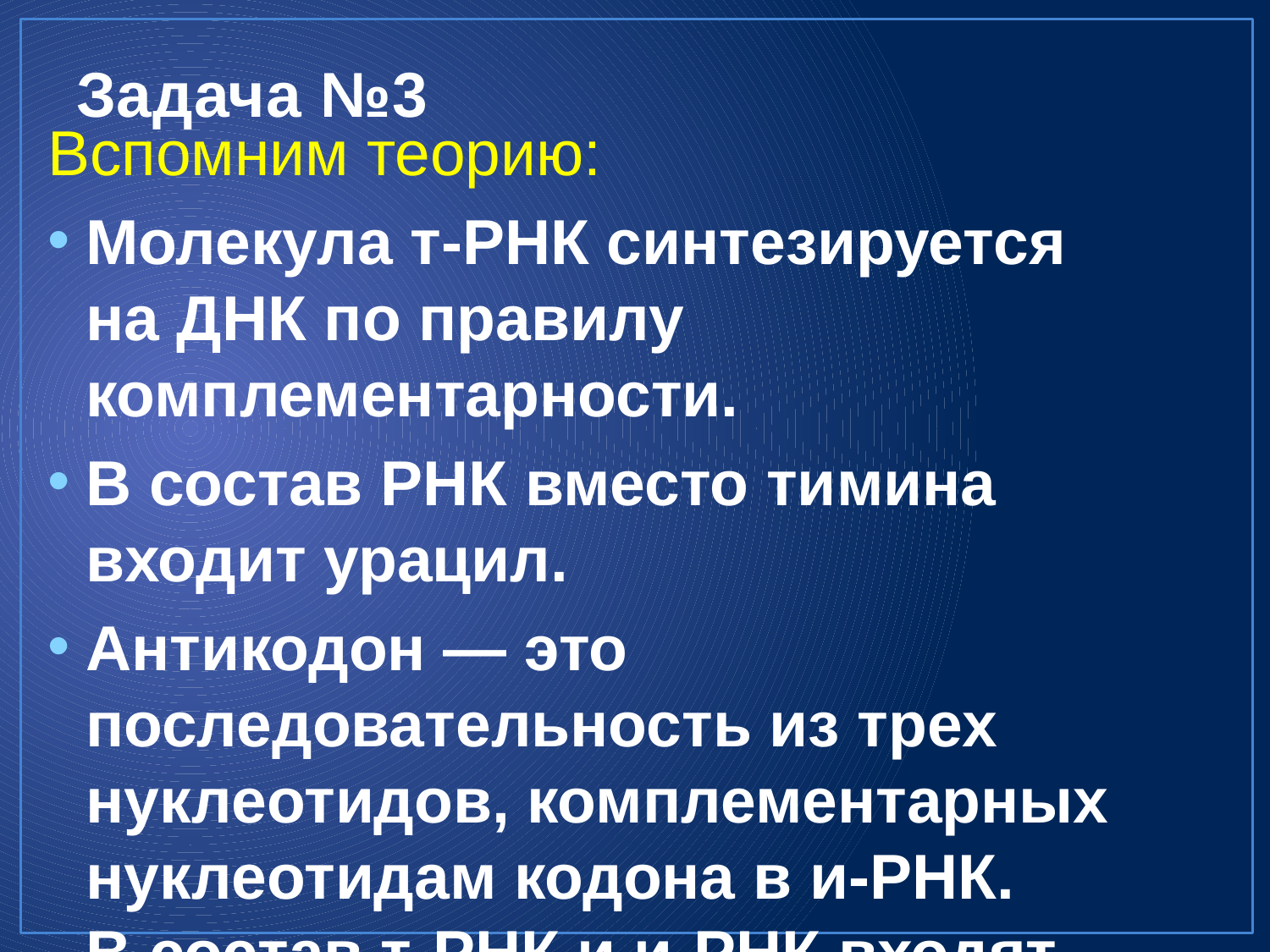

# Задача №3
Вспомним теорию:
Молекула т-РНК синтезируется на ДНК по правилу комплементарности.
В состав РНК вместо тимина входит урацил.
Антикодон — это последовательность из трех нуклеотидов, комплементарных нуклеотидам кодона в и-РНК. В состав т-РНК и и-РНК входят одни те же нуклеотиды.